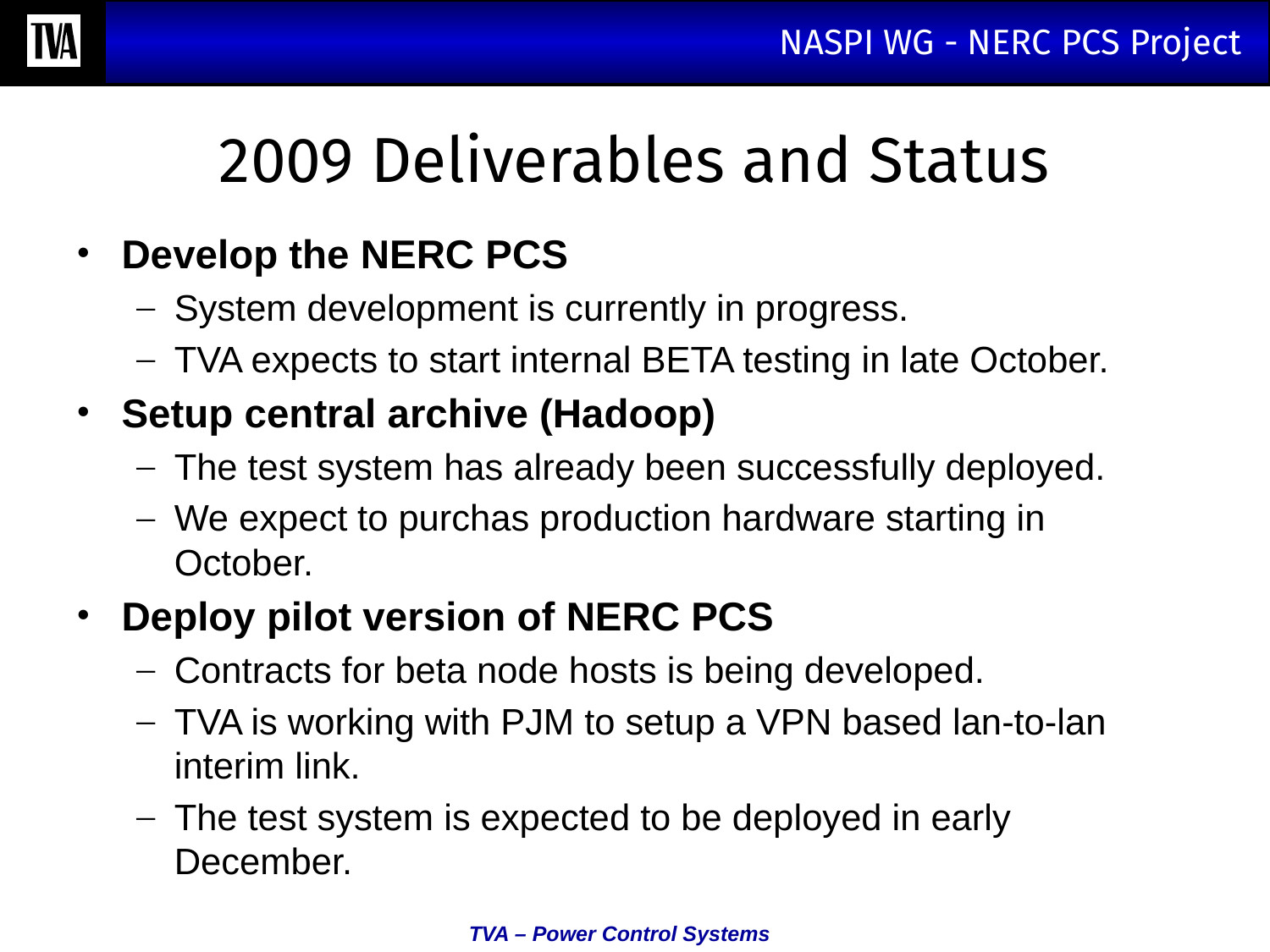

# 2009 Deliverables and Status
Develop the NERC PCS
System development is currently in progress.
TVA expects to start internal BETA testing in late October.
Setup central archive (Hadoop)
The test system has already been successfully deployed.
We expect to purchas production hardware starting in October.
Deploy pilot version of NERC PCS
Contracts for beta node hosts is being developed.
TVA is working with PJM to setup a VPN based lan-to-lan interim link.
The test system is expected to be deployed in early December.